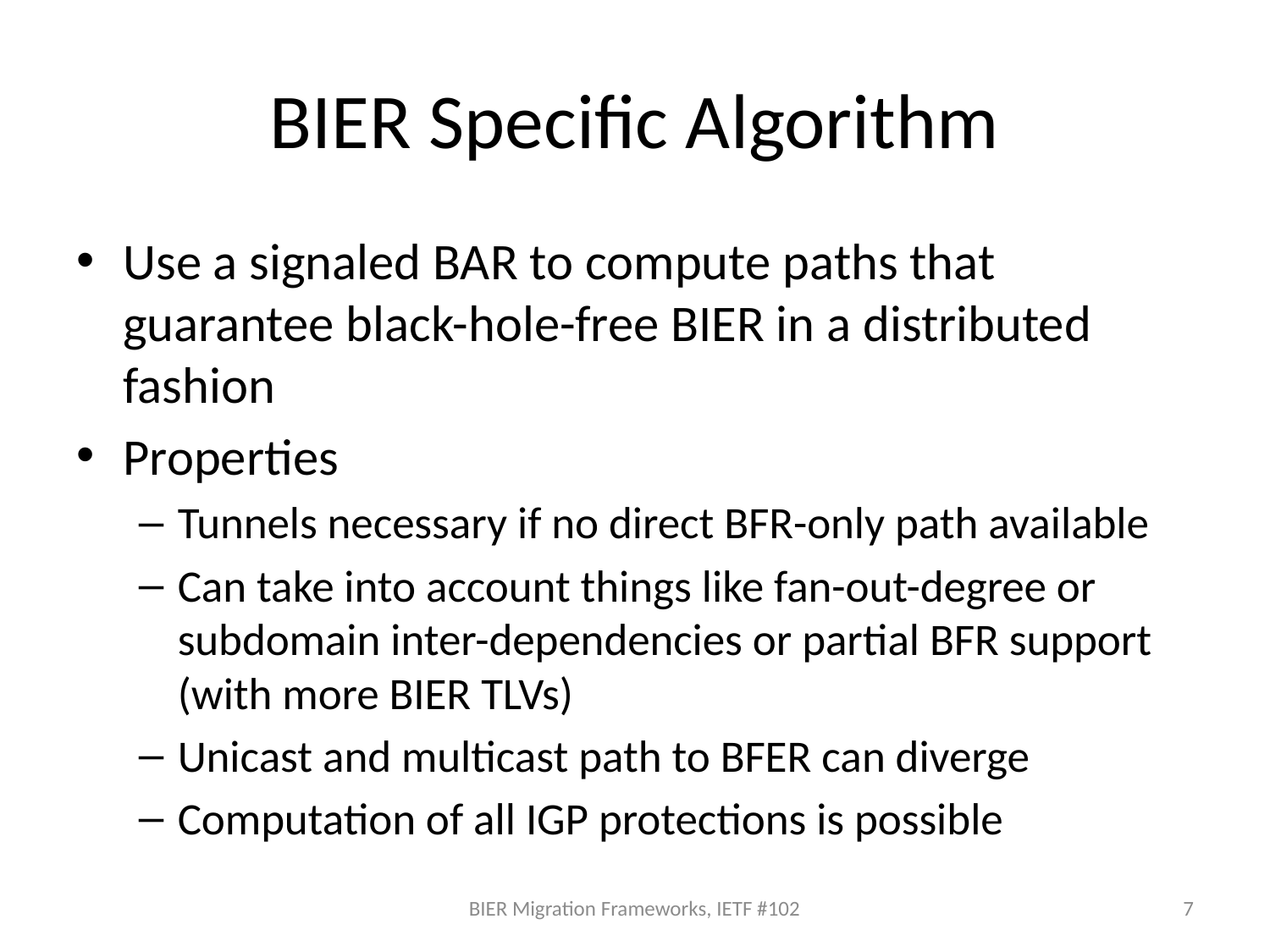

# BIER Specific Algorithm
Use a signaled BAR to compute paths that guarantee black-hole-free BIER in a distributed fashion
Properties
Tunnels necessary if no direct BFR-only path available
Can take into account things like fan-out-degree or subdomain inter-dependencies or partial BFR support (with more BIER TLVs)
Unicast and multicast path to BFER can diverge
Computation of all IGP protections is possible

BIER Migration Frameworks, IETF #102
7